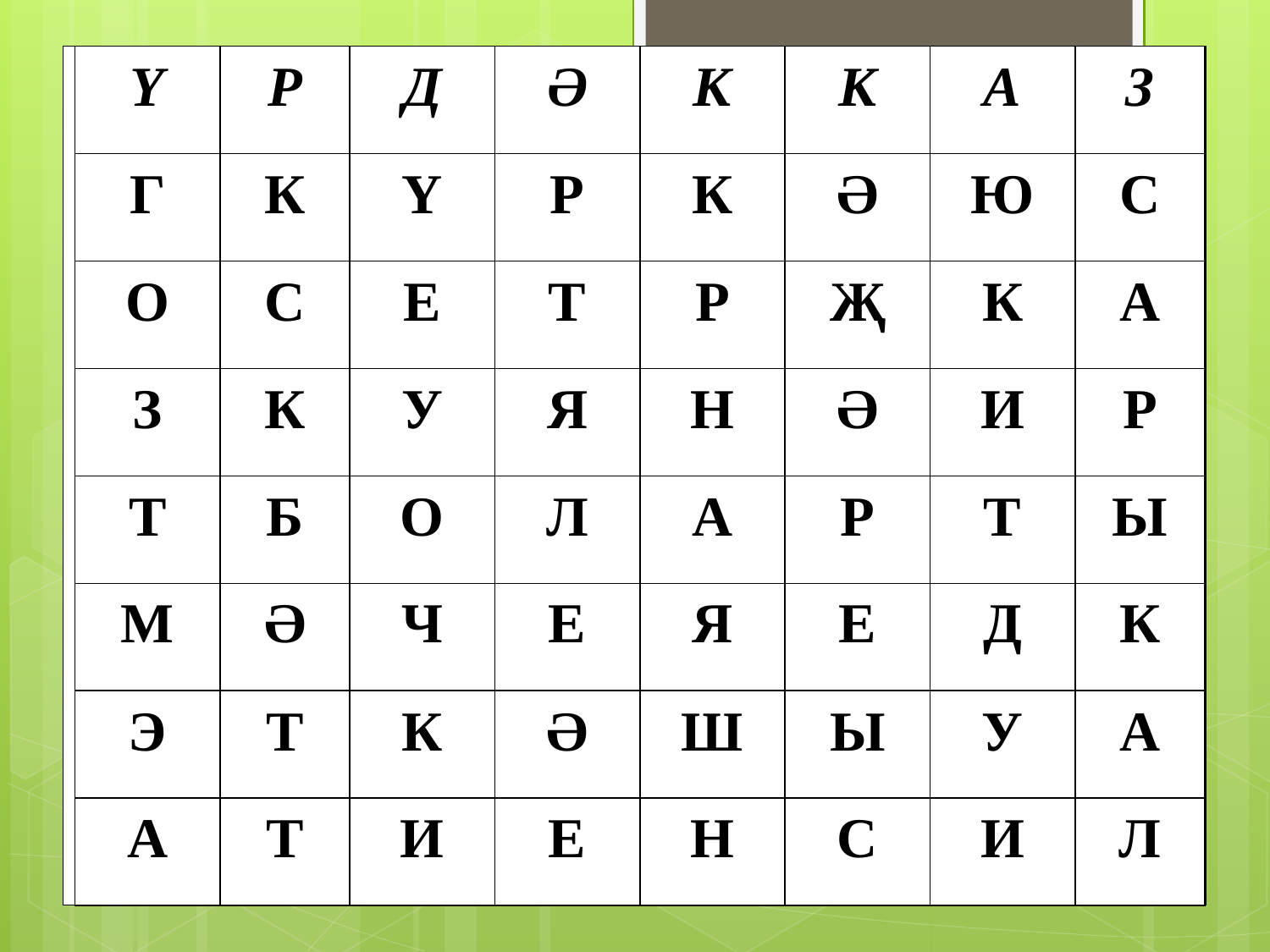

| Ү | Р | Д | Ә | К | К | А | З |
| --- | --- | --- | --- | --- | --- | --- | --- |
| Г | К | Ү | Р | К | Ә | Ю | С |
| О | С | Е | Т | Р | Җ | К | А |
| З | К | У | Я | Н | Ә | И | Р |
| Т | Б | О | Л | А | Р | Т | Ы |
| М | Ә | Ч | Е | Я | Е | Д | К |
| Э | Т | К | Ә | Ш | Ы | У | А |
| А | Т | И | Е | Н | С | И | Л |